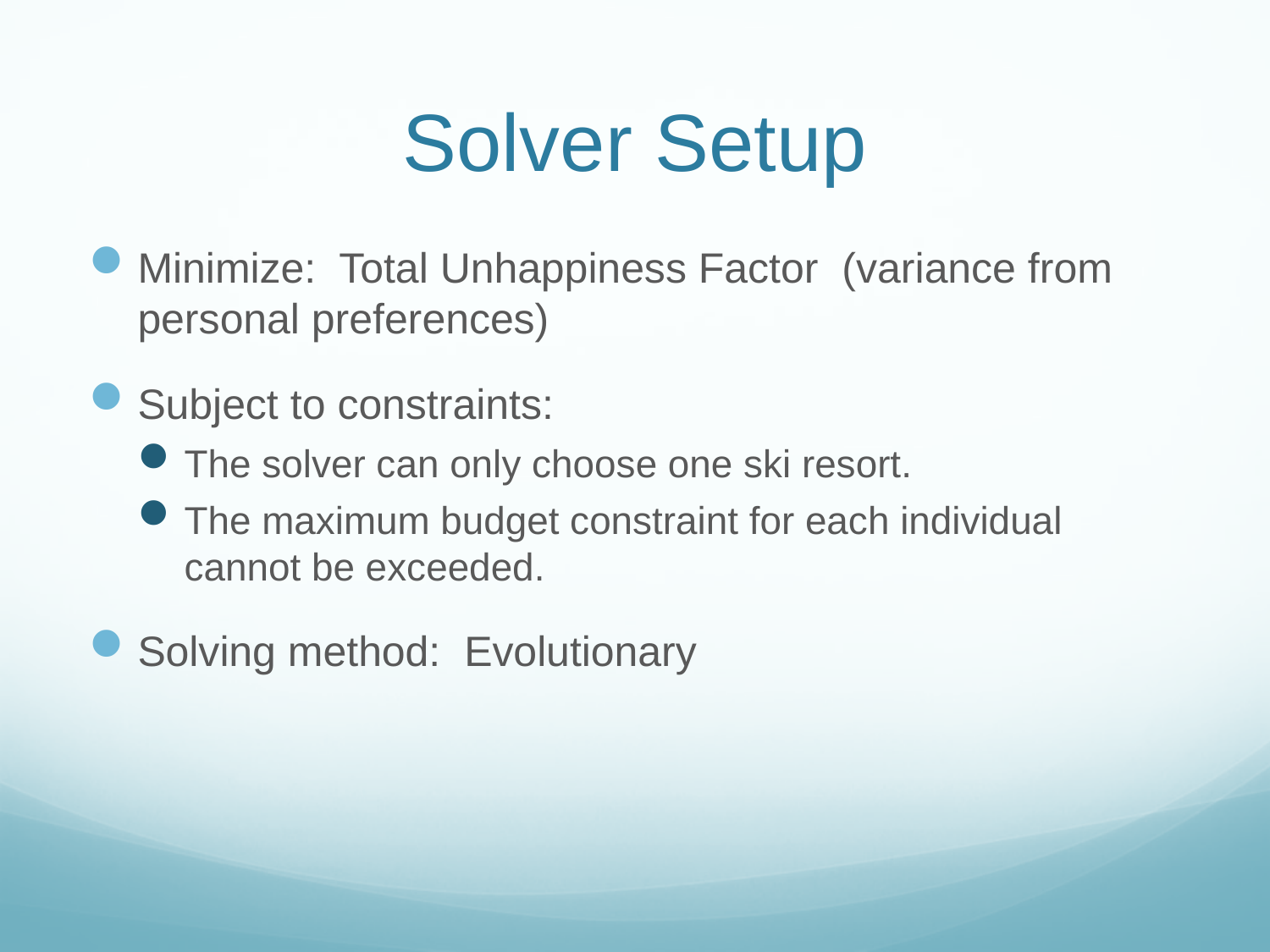

# Solver Setup
Minimize:  Total Unhappiness Factor  (variance from personal preferences)
Subject to constraints:
The solver can only choose one ski resort.
The maximum budget constraint for each individual cannot be exceeded.
Solving method:  Evolutionary